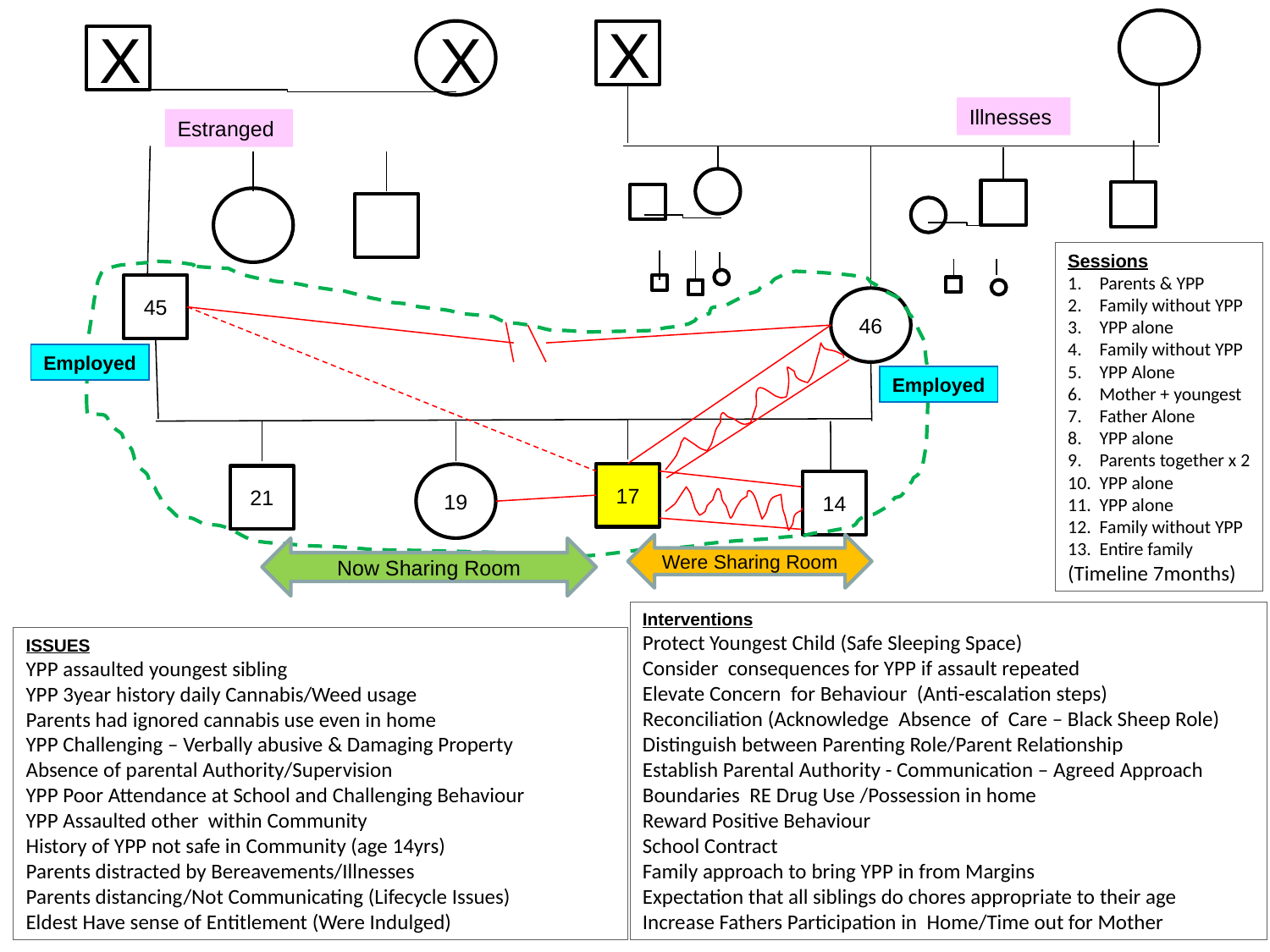

X
X
X
Illnesses
Estranged

Sessions
Parents & YPP
Family without YPP
YPP alone
Family without YPP
YPP Alone
Mother + youngest
Father Alone
YPP alone
Parents together x 2
YPP alone
YPP alone
Family without YPP
Entire family
(Timeline 7months)

45

46

Employed
Employed
17
19
21
14

Were Sharing Room
Now Sharing Room
Interventions
Protect Youngest Child (Safe Sleeping Space)
Consider  consequences for YPP if assault repeated
Elevate Concern  for Behaviour  (Anti-escalation steps)
Reconciliation (Acknowledge  Absence  of  Care – Black Sheep Role)
Distinguish between Parenting Role/Parent Relationship
Establish Parental Authority - Communication – Agreed Approach
Boundaries  RE Drug Use /Possession in home
Reward Positive Behaviour
School Contract
Family approach to bring YPP in from Margins
Expectation that all siblings do chores appropriate to their age
Increase Fathers Participation in  Home/Time out for Mother
ISSUES
YPP assaulted youngest sibling
YPP 3year history daily Cannabis/Weed usage
Parents had ignored cannabis use even in home
YPP Challenging – Verbally abusive & Damaging Property
Absence of parental Authority/Supervision
YPP Poor Attendance at School and Challenging Behaviour
YPP Assaulted other  within Community
History of YPP not safe in Community (age 14yrs)
Parents distracted by Bereavements/Illnesses
Parents distancing/Not Communicating (Lifecycle Issues)
Eldest Have sense of Entitlement (Were Indulged)